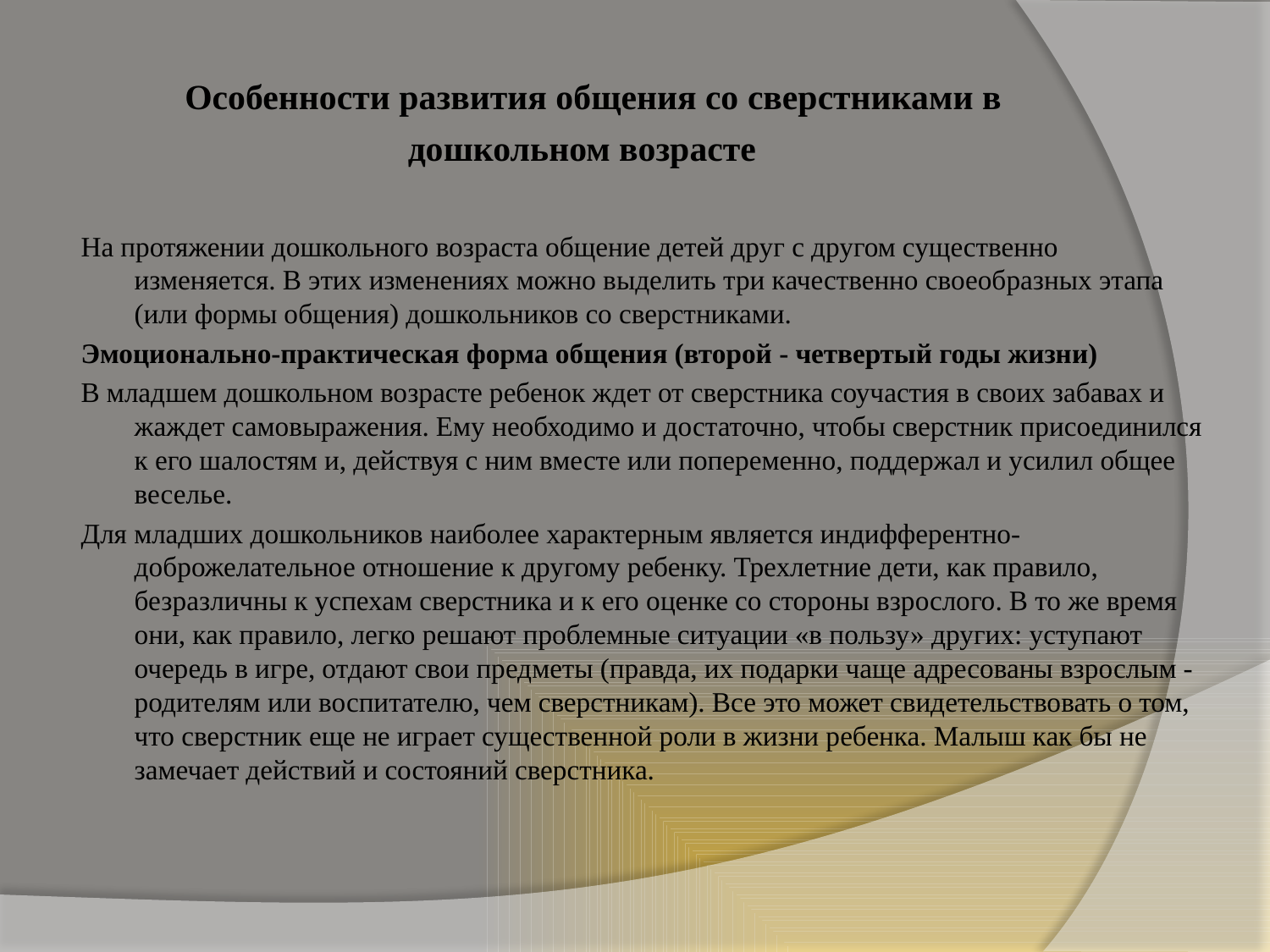

# Особенности развития общения со сверстниками в дошкольном возрасте
На протяжении дошкольного возраста общение детей друг с другом существенно изменяется. В этих изменениях можно выделить три качественно своеобразных этапа (или формы общения) дошкольников со сверстниками.
Эмоционально-практическая форма общения (второй - четвертый годы жизни)
В младшем дошкольном возрасте ребенок ждет от сверстника соучастия в своих забавах и жаждет самовыражения. Ему необходимо и достаточно, чтобы сверстник присоединился к его шалостям и, действуя с ним вместе или попеременно, поддержал и усилил общее веселье.
Для младших дошкольников наиболее характерным является индифферентно-доброжелательное отношение к другому ребенку. Трехлетние дети, как правило, безразличны к успехам сверстника и к его оценке со стороны взрослого. В то же время они, как правило, легко решают проблемные ситуации «в пользу» других: уступают очередь в игре, отдают свои предметы (правда, их подарки чаще адресованы взрослым - родителям или воспитателю, чем сверстникам). Все это может свидетельствовать о том, что сверстник еще не играет существенной роли в жизни ребенка. Малыш как бы не замечает действий и состояний сверстника.